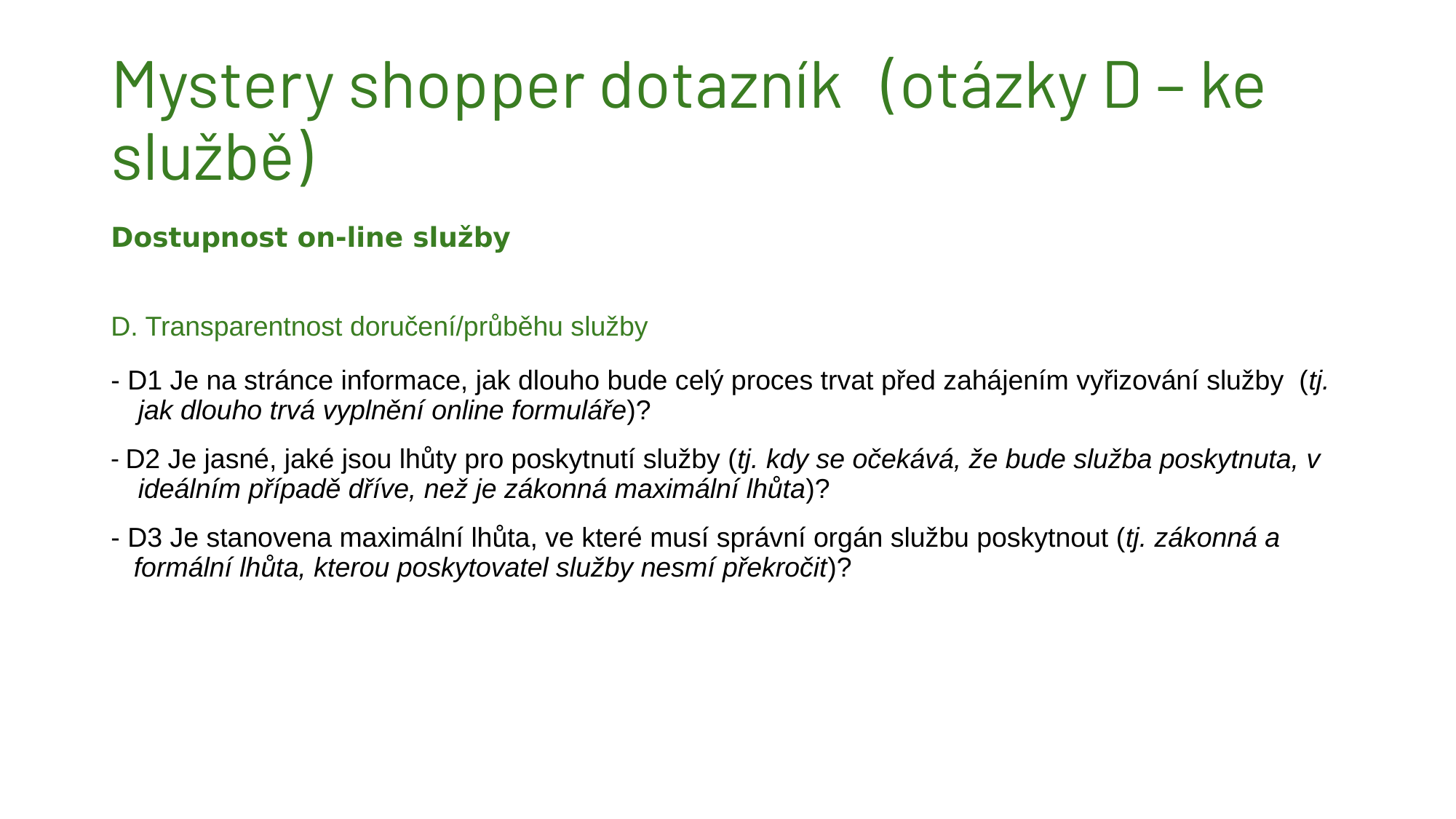

# Mystery shopper dotazník   (otázky D – ke službě)
Dostupnost on-line služby

D. Transparentnost doručení/průběhu služby
- D1 Je na stránce informace, jak dlouho bude celý proces trvat před zahájením vyřizování služby  (tj. jak dlouho trvá vyplnění online formuláře)?
- D2 Je jasné, jaké jsou lhůty pro poskytnutí služby (tj. kdy se očekává, že bude služba poskytnuta, v ideálním případě dříve, než je zákonná maximální lhůta)?
- D3 Je stanovena maximální lhůta, ve které musí správní orgán službu poskytnout (tj. zákonná a            formální lhůta, kterou poskytovatel služby nesmí překročit)?